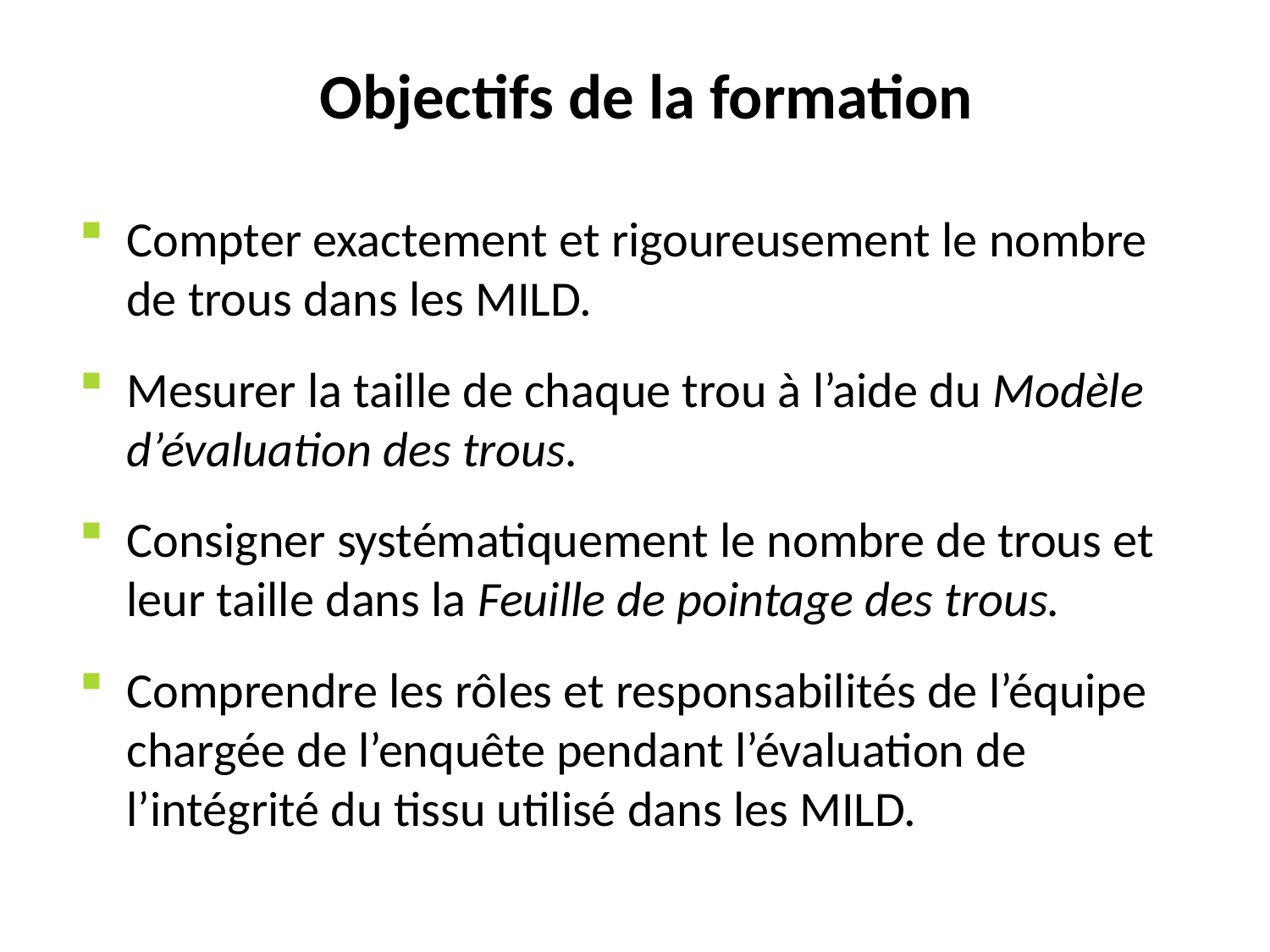

# Objectifs de la formation
Compter exactement et rigoureusement le nombre de trous dans les MILD.
Mesurer la taille de chaque trou à l’aide du Modèle d’évaluation des trous.
Consigner systématiquement le nombre de trous et leur taille dans la Feuille de pointage des trous.
Comprendre les rôles et responsabilités de l’équipe chargée de l’enquête pendant l’évaluation de l’intégrité du tissu utilisé dans les MILD.